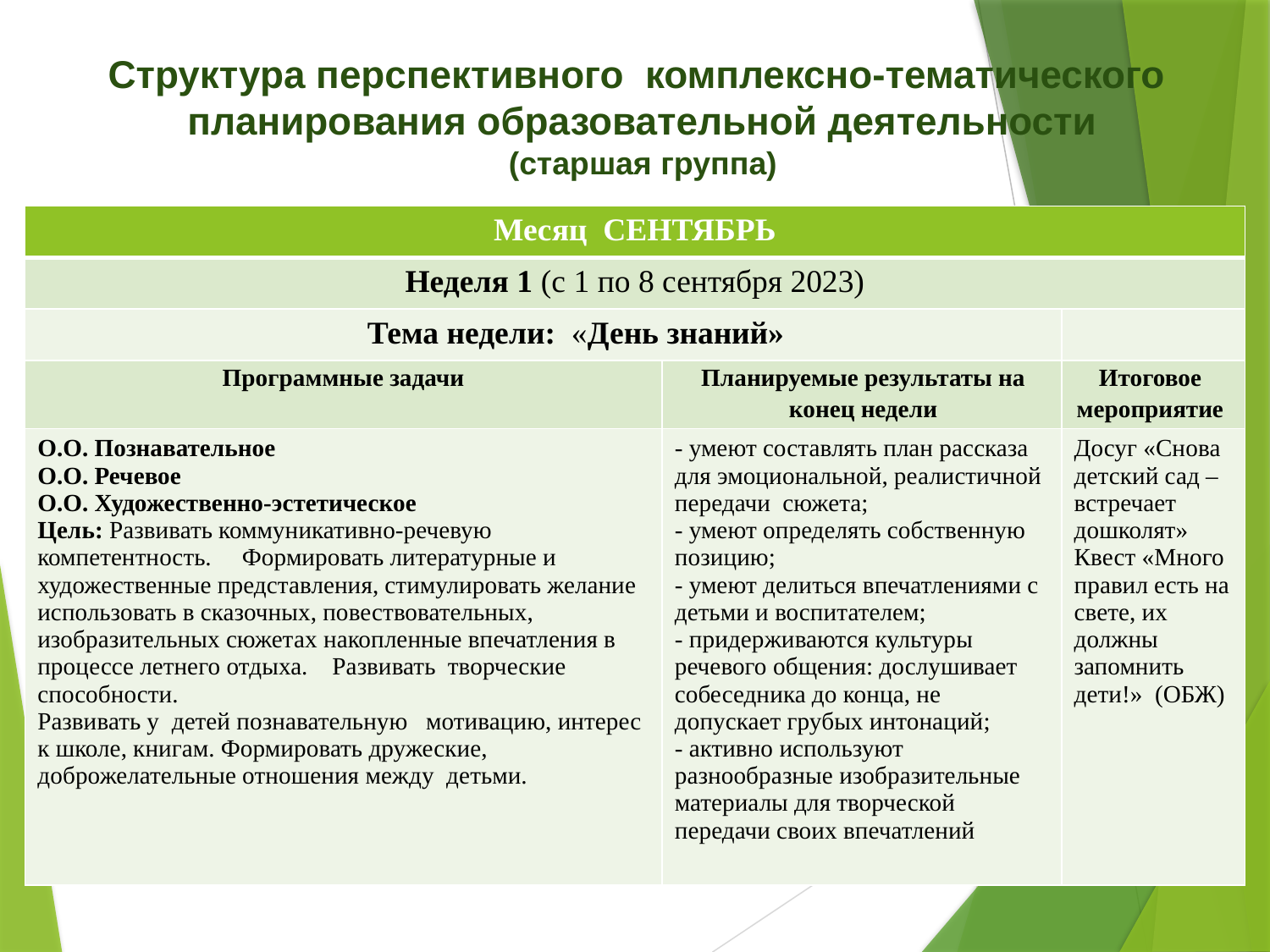

Структура перспективного  комплексно-тематического   планирования образовательной деятельности
(старшая группа)
| Месяц СЕНТЯБРЬ |  |  |
| --- | --- | --- |
| Неделя 1 (с 1 по 8 сентября 2023) |  |  |
| Тема недели: «День знаний» |  |  |
| Программные задачи | Планируемые результаты на конец недели | Итоговое мероприятие |
| О.О. Познавательное О.О. Речевое О.О. Художественно-эстетическое Цель: Развивать коммуникативно-речевую компетентность. Формировать литературные и художественные представления, стимулировать желание использовать в сказочных, повествовательных, изобразительных сюжетах накопленные впечатления в процессе летнего отдыха. Развивать творческие способности. Развивать у детей познавательную мотивацию, интерес к школе, книгам. Формировать дружеские, доброжелательные отношения между детьми. | - умеют составлять план рассказа для эмоциональной, реалистичной передачи сюжета; - умеют определять собственную позицию; - умеют делиться впечатлениями с детьми и воспитателем; - придерживаются культуры речевого общения: дослушивает собеседника до конца, не допускает грубых интонаций; - активно используют разнообразные изобразительные материалы для творческой передачи своих впечатлений | Досуг «Снова детский сад – встречает дошколят» Квест «Много правил есть на свете, их должны запомнить дети!» (ОБЖ) |